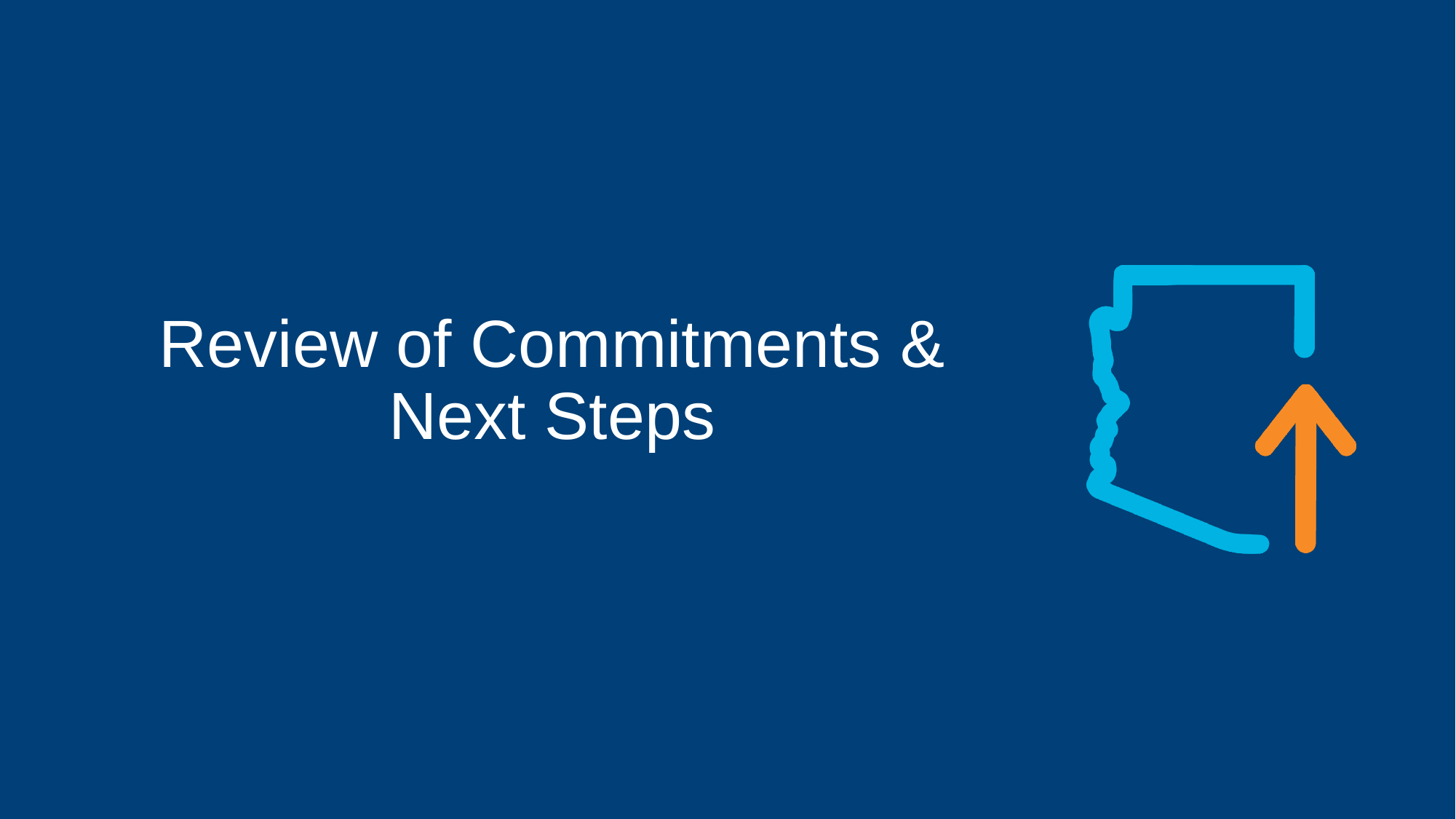

# Review of Commitments & Next Steps
14